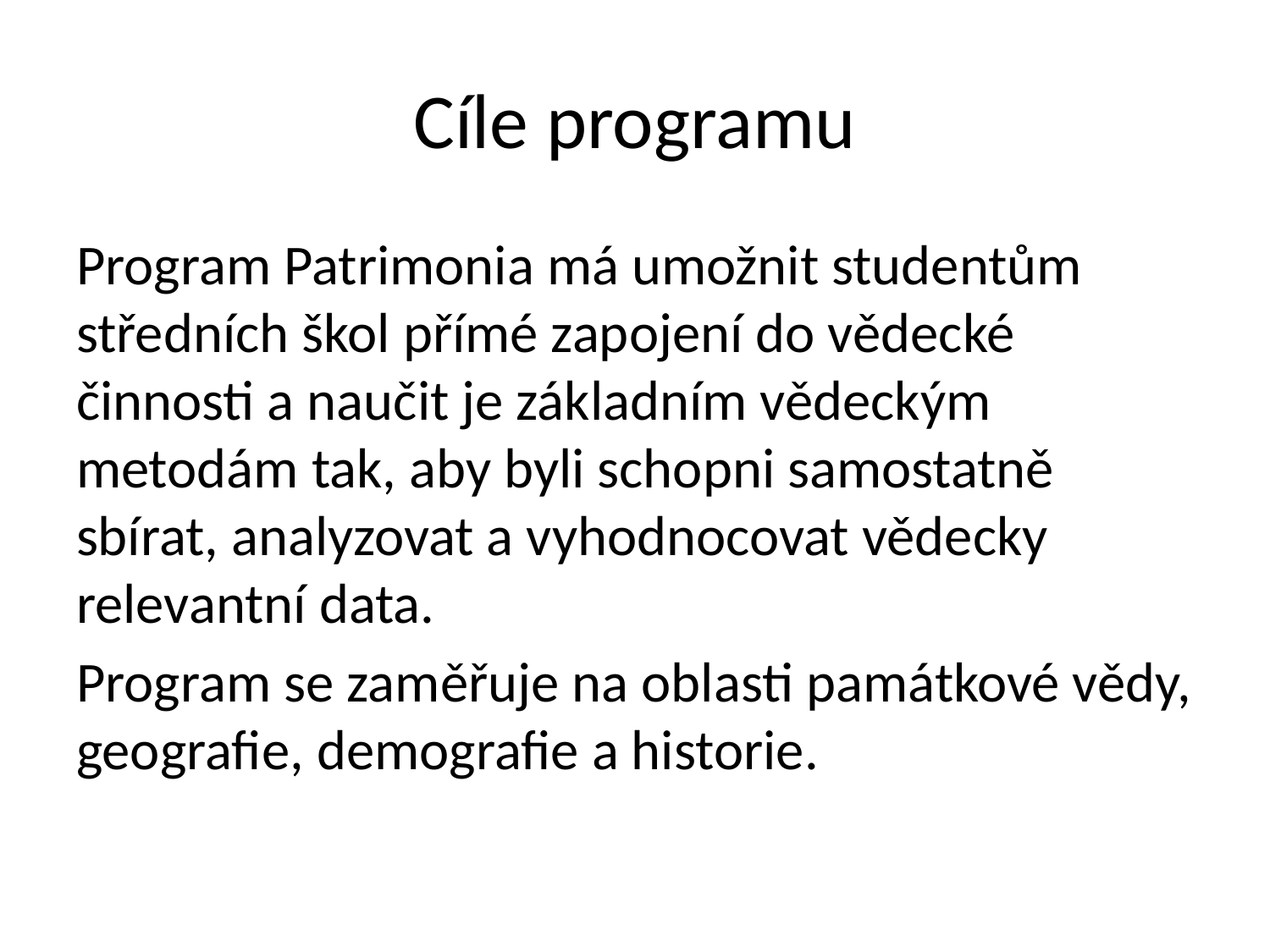

# Cíle programu
Program Patrimonia má umožnit studentům středních škol přímé zapojení do vědecké činnosti a naučit je základním vědeckým metodám tak, aby byli schopni samostatně sbírat, analyzovat a vyhodnocovat vědecky relevantní data.
Program se zaměřuje na oblasti památkové vědy, geografie, demografie a historie.